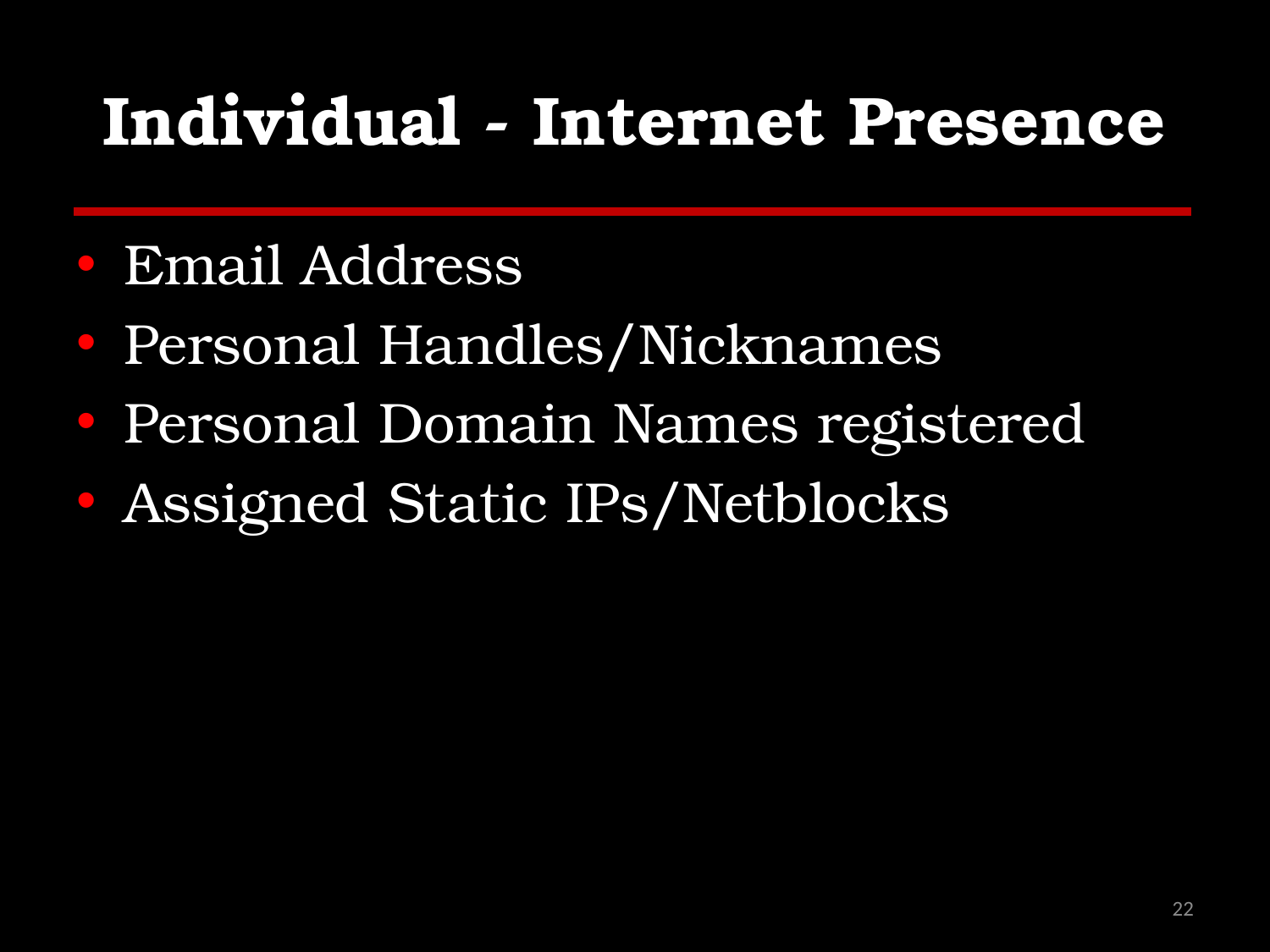

# Individual - Internet Presence
Email Address
Personal Handles/Nicknames
Personal Domain Names registered
Assigned Static IPs/Netblocks
22